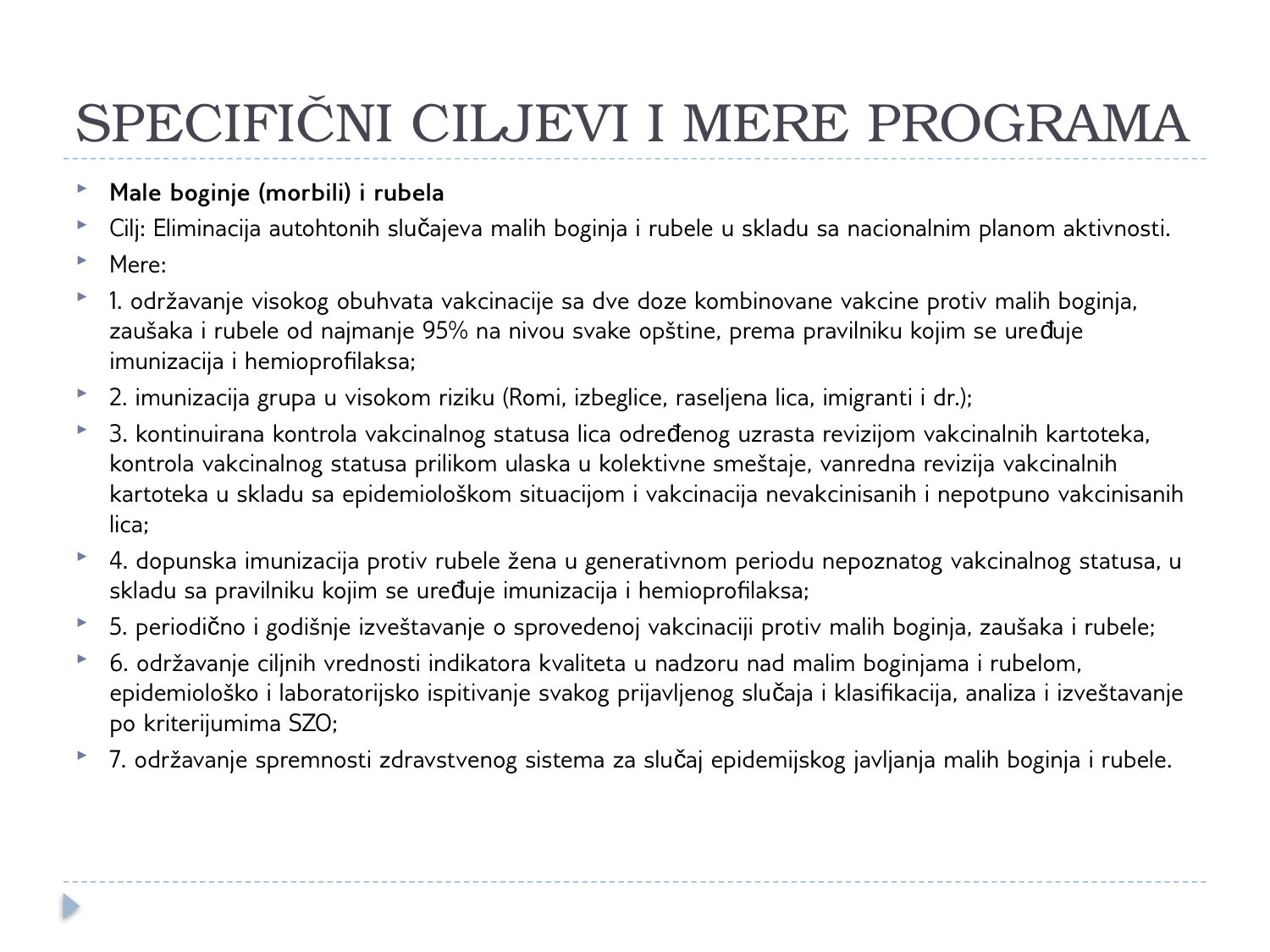

# SPECIFIČNI CILJEVI I MERE PROGRAMA
Male boginje (morbili) i rubela
Cilj: Eliminacija autohtonih slučajeva malih boginja i rubele u skladu sa nacionalnim planom aktivnosti.
Mere:
1. održavanje visokog obuhvata vakcinacije sa dve doze kombinovane vakcine protiv malih boginja, zaušaka i rubele od najmanje 95% na nivou svake opštine, prema pravilniku kojim se uređuje imunizacija i hemioprofilaksa;
2. imunizacija grupa u visokom riziku (Romi, izbeglice, raseljena lica, imigranti i dr.);
3. kontinuirana kontrola vakcinalnog statusa lica određenog uzrasta revizijom vakcinalnih kartoteka, kontrola vakcinalnog statusa prilikom ulaska u kolektivne smeštaje, vanredna revizija vakcinalnih kartoteka u skladu sa epidemiološkom situacijom i vakcinacija nevakcinisanih i nepotpuno vakcinisanih lica;
4. dopunska imunizacija protiv rubele žena u generativnom periodu nepoznatog vakcinalnog statusa, u skladu sa pravilniku kojim se uređuje imunizacija i hemioprofilaksa;
5. periodično i godišnje izveštavanje o sprovedenoj vakcinaciji protiv malih boginja, zaušaka i rubele;
6. održavanje ciljnih vrednosti indikatora kvaliteta u nadzoru nad malim boginjama i rubelom, epidemiološko i laboratorijsko ispitivanje svakog prijavljenog slučaja i klasifikacija, analiza i izveštavanje po kriterijumima SZO;
7. održavanje spremnosti zdravstvenog sistema za slučaj epidemijskog javljanja malih boginja i rubele.